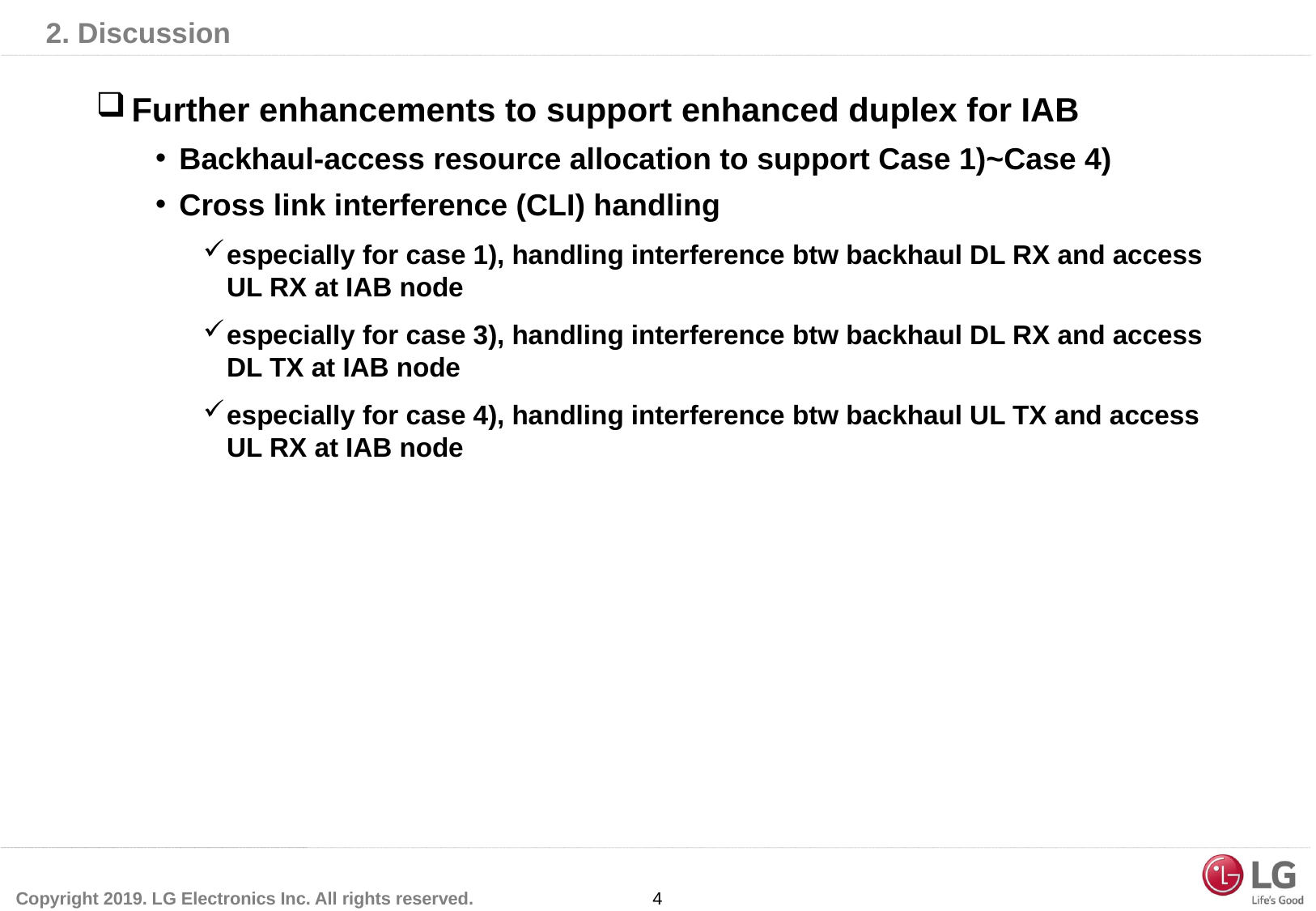

# 2. Discussion
Further enhancements to support enhanced duplex for IAB
Backhaul-access resource allocation to support Case 1)~Case 4)
Cross link interference (CLI) handling
especially for case 1), handling interference btw backhaul DL RX and access UL RX at IAB node
especially for case 3), handling interference btw backhaul DL RX and access DL TX at IAB node
especially for case 4), handling interference btw backhaul UL TX and access UL RX at IAB node